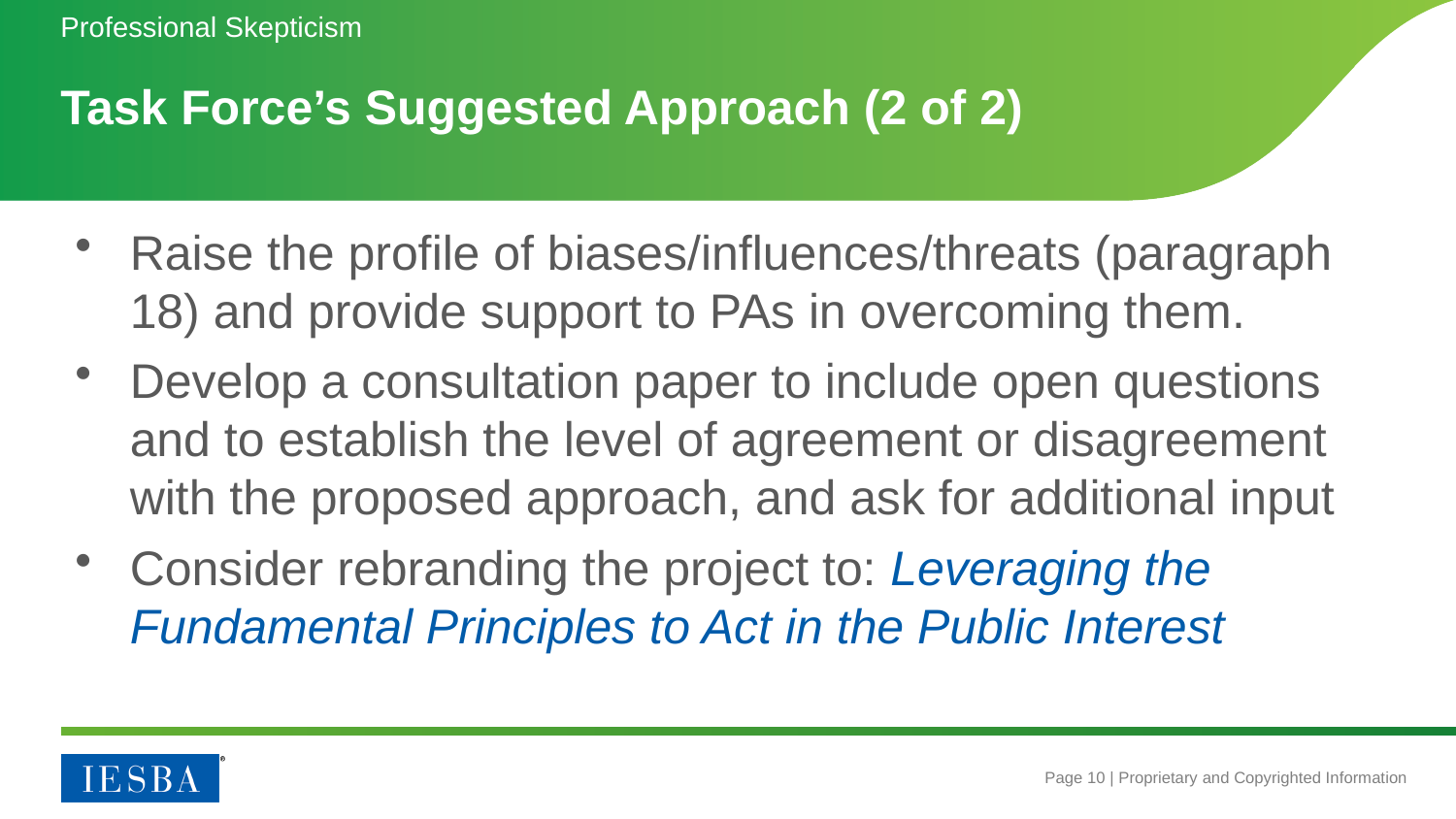

Professional Skepticism
# Task Force’s Suggested Approach (2 of 2)
Raise the profile of biases/influences/threats (paragraph 18) and provide support to PAs in overcoming them.
Develop a consultation paper to include open questions and to establish the level of agreement or disagreement with the proposed approach, and ask for additional input
Consider rebranding the project to: Leveraging the Fundamental Principles to Act in the Public Interest